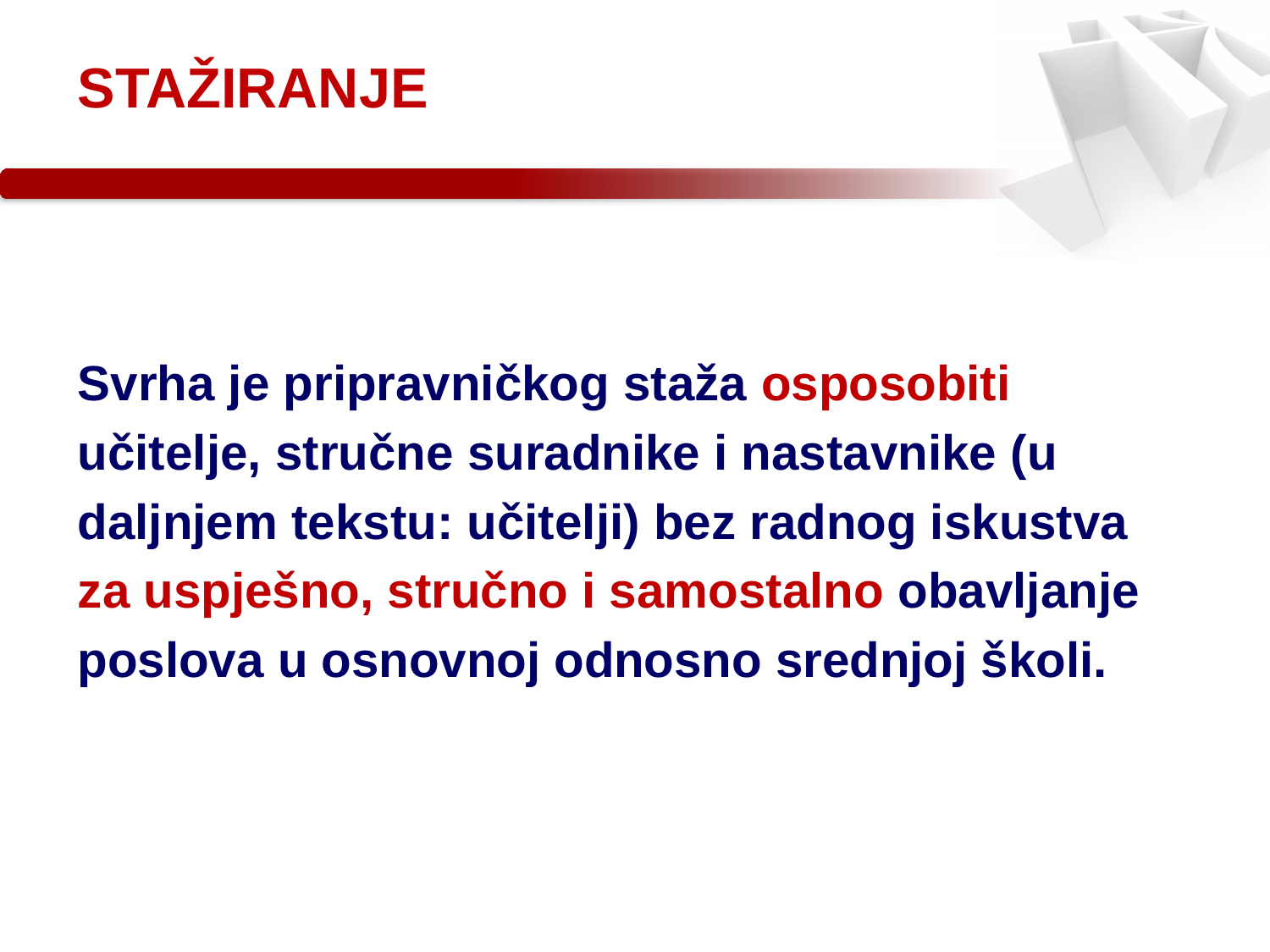

# STAŽIRANJE

Svrha je pripravničkog staža osposobiti
učitelje, stručne suradnike i nastavnike (u
daljnjem tekstu: učitelji) bez radnog iskustva
za uspješno, stručno i samostalno obavljanje
poslova u osnovnoj odnosno srednjoj školi.